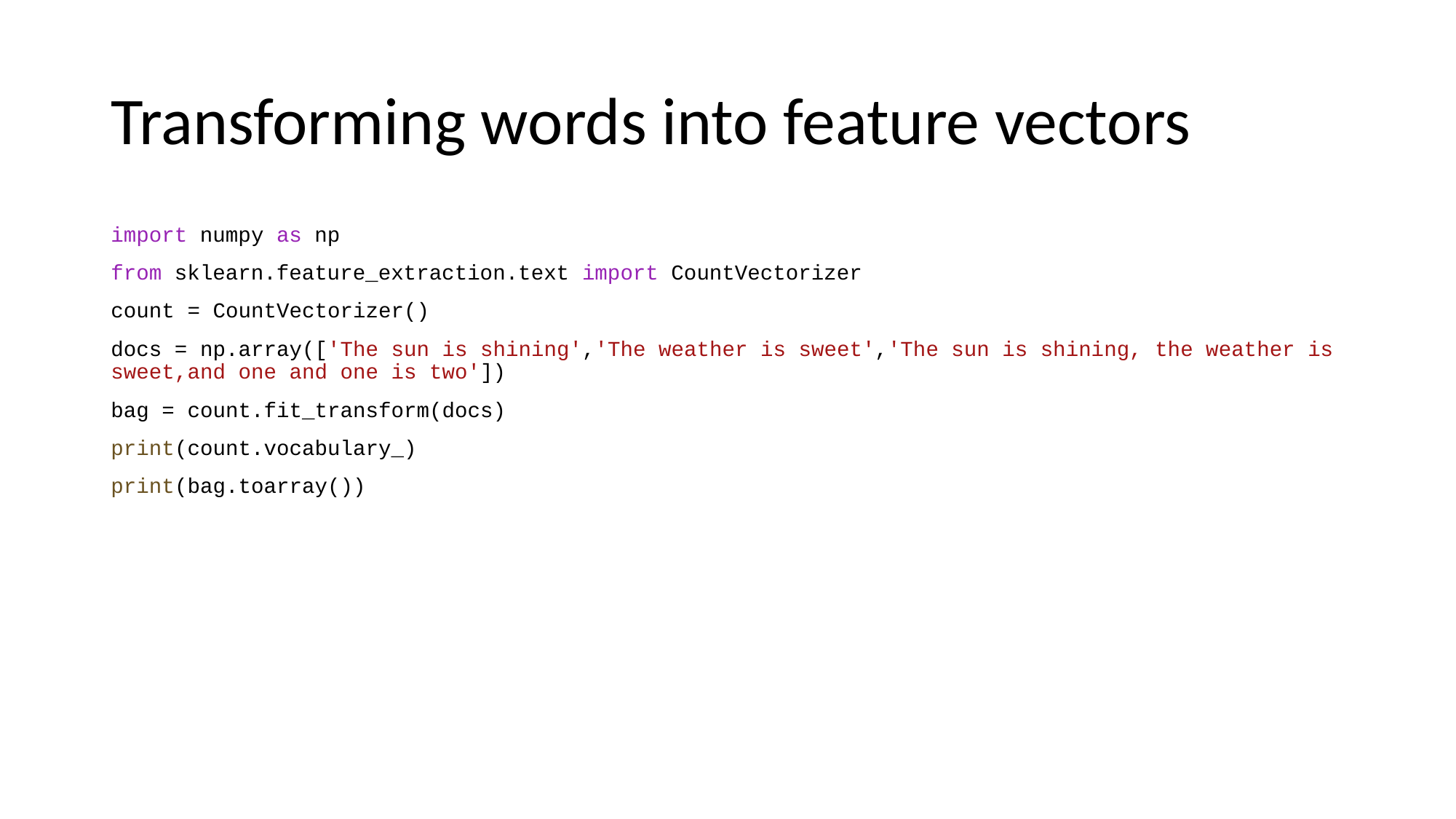

# Transforming words into feature vectors
import numpy as np
from sklearn.feature_extraction.text import CountVectorizer
count = CountVectorizer()
docs = np.array(['The sun is shining','The weather is sweet','The sun is shining, the weather is sweet,and one and one is two'])
bag = count.fit_transform(docs)
print(count.vocabulary_)
print(bag.toarray())